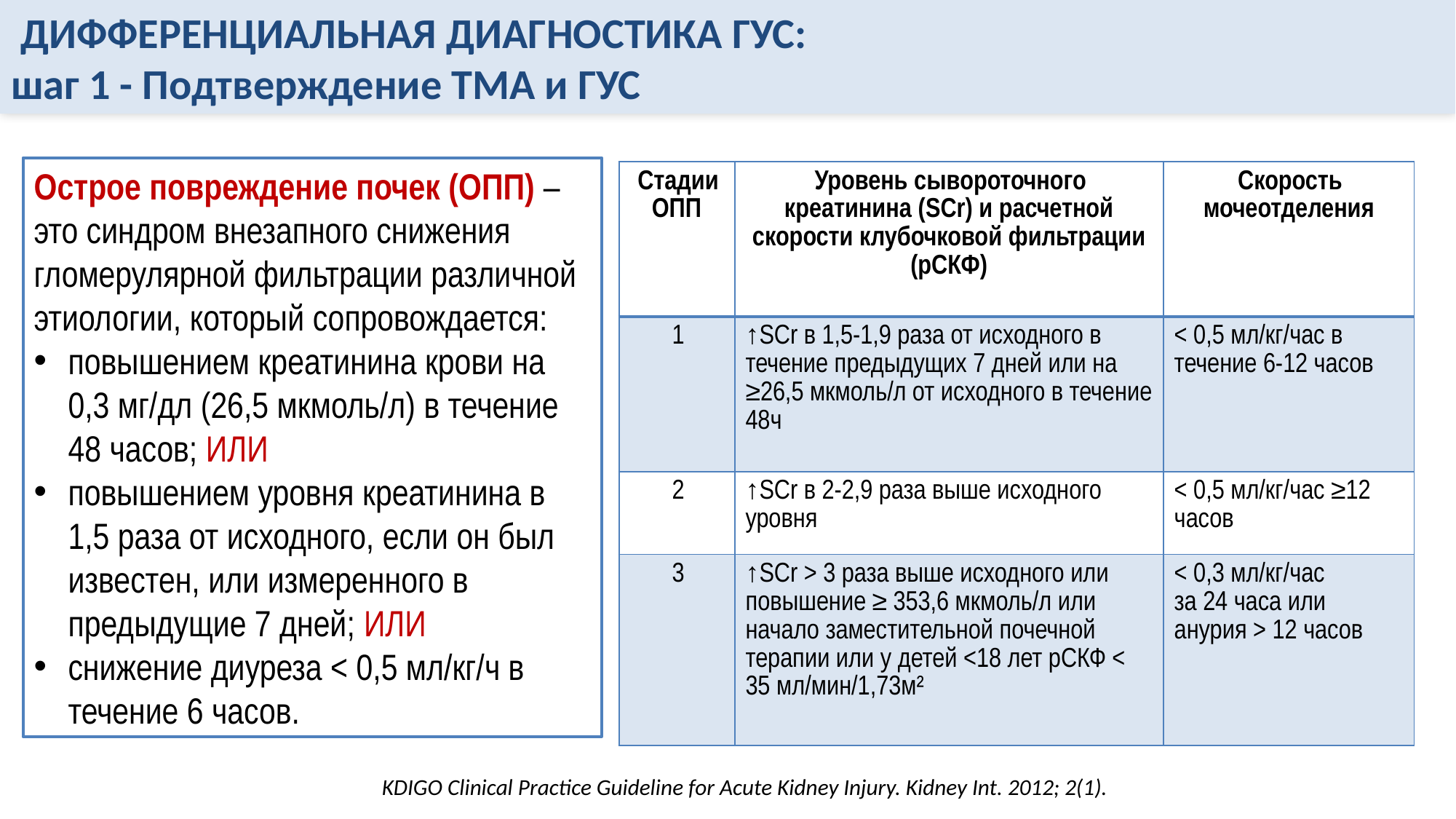

ДИФФЕРЕНЦИАЛЬНАЯ ДИАГНОСТИКА ГУС:
шаг 1 - Подтверждение ТМА и ГУС
Острое повреждение почек (ОПП) – это синдром внезапного снижения гломерулярной фильтрации различной этиологии, который сопровождается:
повышением креатинина крови на 0,3 мг/дл (26,5 мкмоль/л) в течение 48 часов; ИЛИ
повышением уровня креатинина в 1,5 раза от исходного, если он был известен, или измеренного в предыдущие 7 дней; ИЛИ
снижение диуреза < 0,5 мл/кг/ч в течение 6 часов.
| Стадии ОПП | Уровень сывороточного креатинина (SCr) и расчетной скорости клубочковой фильтрации (рСКФ) | Скорость мочеотделения |
| --- | --- | --- |
| 1 | ↑SCr в 1,5-1,9 раза от исходного в течение предыдущих 7 дней или на ≥26,5 мкмоль/л от исходного в течение 48ч | < 0,5 мл/кг/час в течение 6-12 часов |
| 2 | ↑SCr в 2-2,9 раза выше исходного уровня | < 0,5 мл/кг/час ≥12 часов |
| 3 | ↑SCr > 3 раза выше исходного или повышение ≥ 353,6 мкмоль/л или начало заместительной почечной терапии или у детей <18 лет рСКФ < 35 мл/мин/1,73м² | < 0,3 мл/кг/час за 24 часа или анурия > 12 часов |
KDIGO Clinical Practice Guideline for Acute Kidney Injury. Kidney Int. 2012; 2(1).